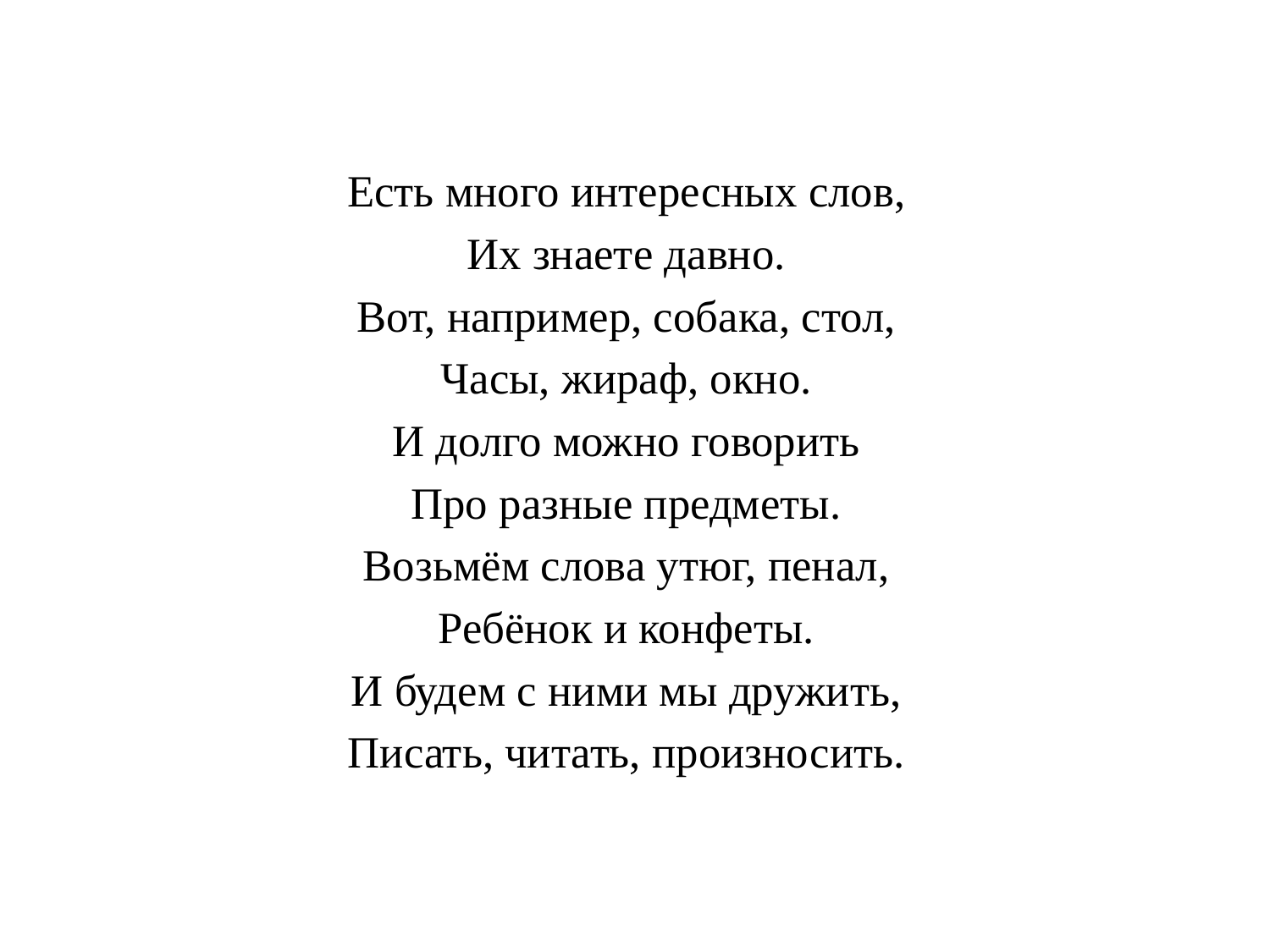

Есть много интересных слов,
Их знаете давно.
Вот, например, собака, стол,
Часы, жираф, окно.
И долго можно говорить
Про разные предметы.
Возьмём слова утюг, пенал,
Ребёнок и конфеты.
И будем с ними мы дружить,
Писать, читать, произносить.